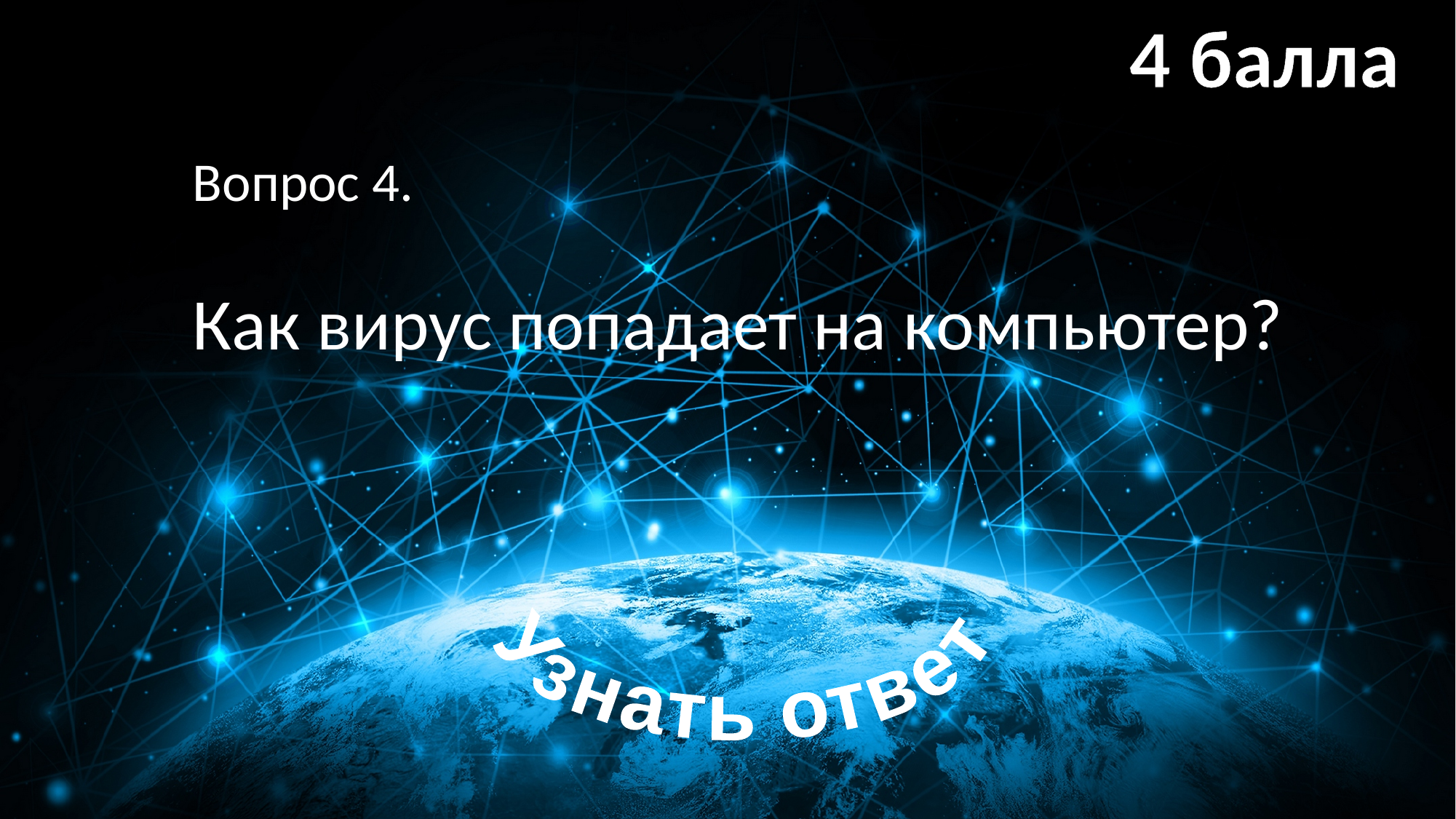

4 балла
Вопрос 4.
Как вирус попадает на компьютер?
Узнать ответ